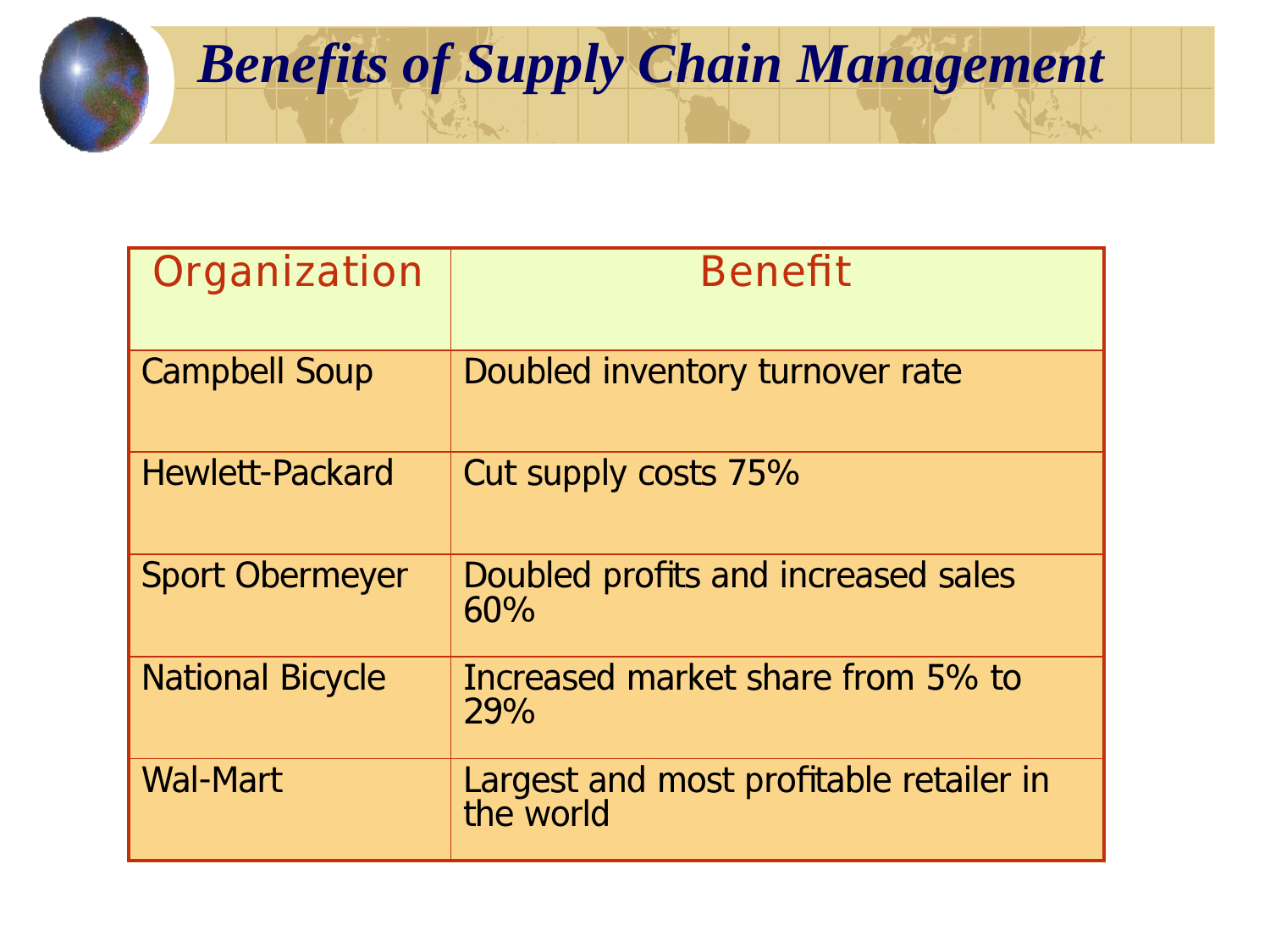

# Benefits of Supply Chain Management
| Organization | Benefit |
| --- | --- |
| Campbell Soup | Doubled inventory turnover rate |
| Hewlett-Packard | Cut supply costs 75% |
| Sport Obermeyer | Doubled profits and increased sales 60% |
| National Bicycle | Increased market share from 5% to 29% |
| Wal-Mart | Largest and most profitable retailer in the world |